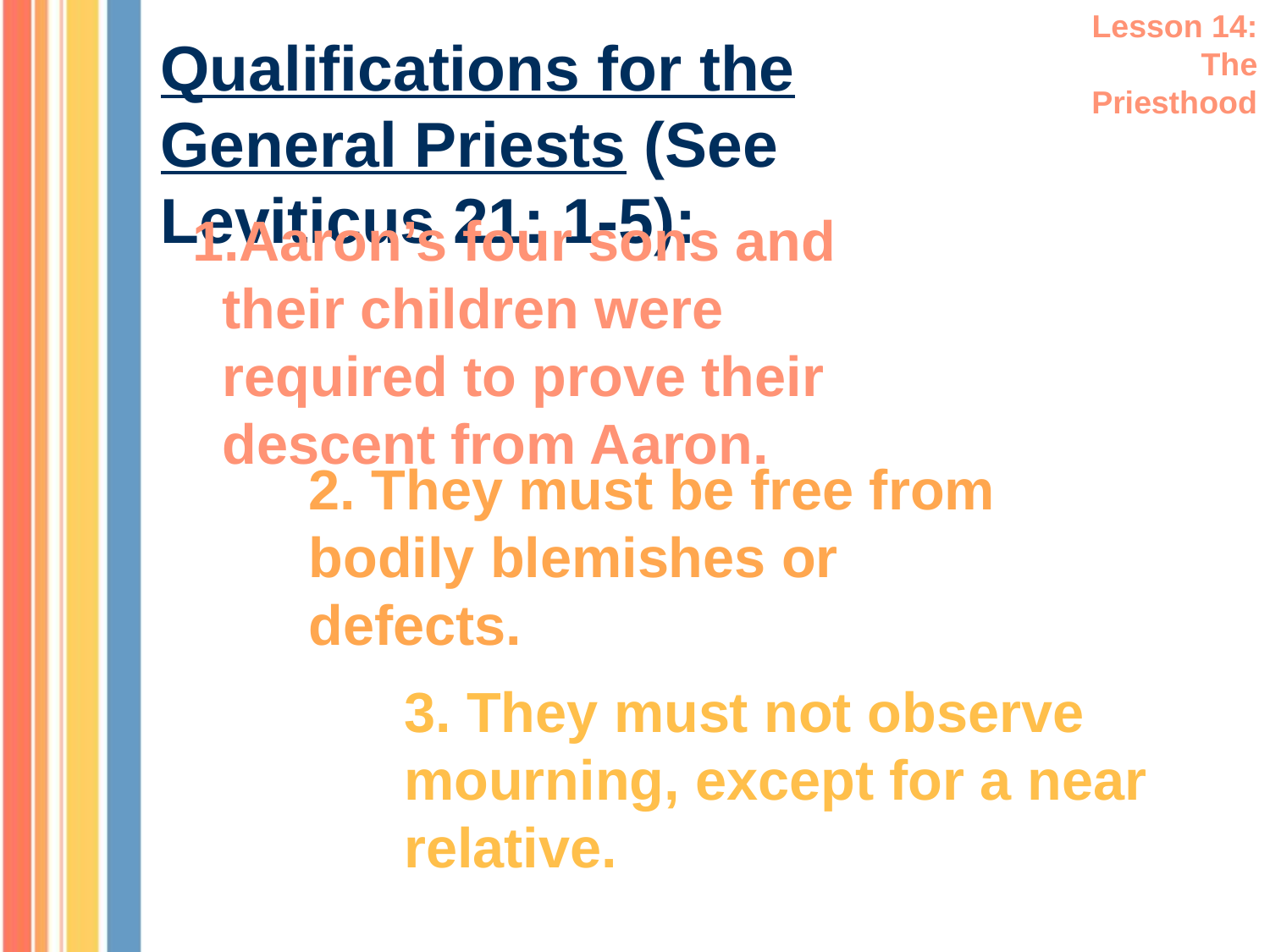

Lesson 14: The Priesthood
Qualifications for the General Priests (See Leviticus 21: 1-5):

Aaron’s four sons and their children were required to prove their descent from Aaron.

2. They must be free from bodily blemishes or defects.

3. They must not observe mourning, except for a near relative.